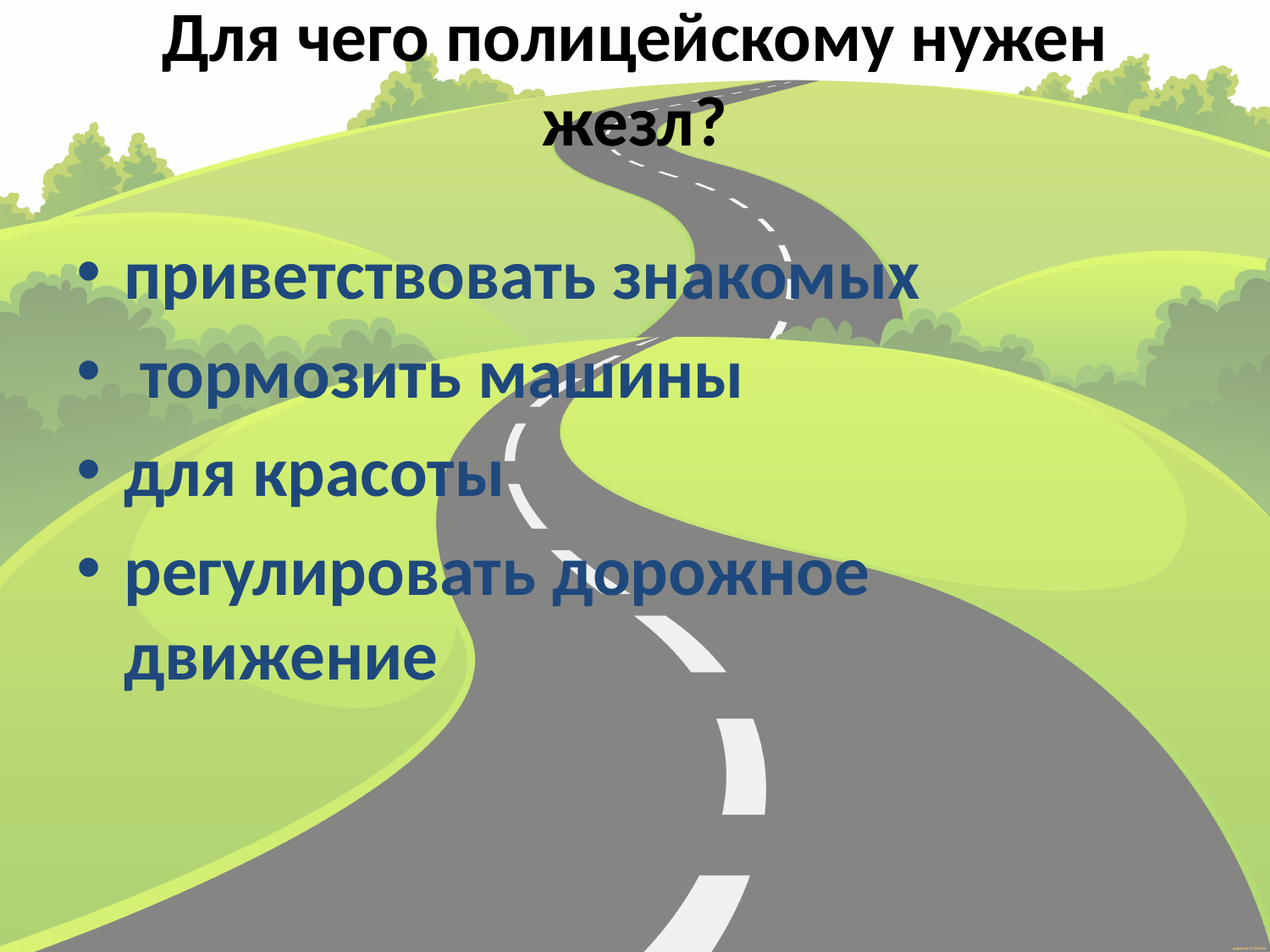

Для чего полицейскому нужен жезл?
приветствовать знакомых
 тормозить машины
для красоты
регулировать дорожное движение